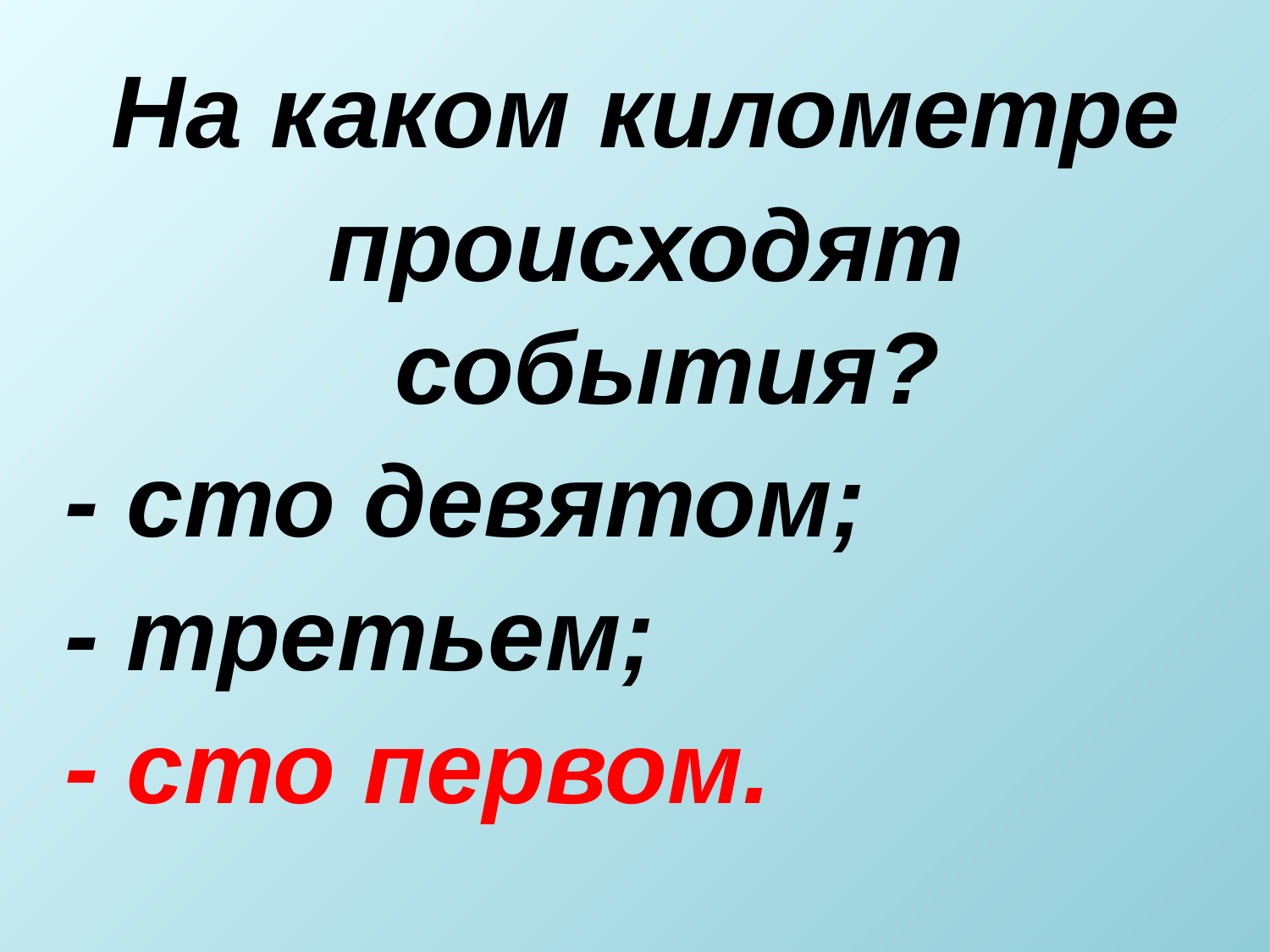

На каком километре
происходят события?
- сто девятом;
- третьем;
- сто первом.